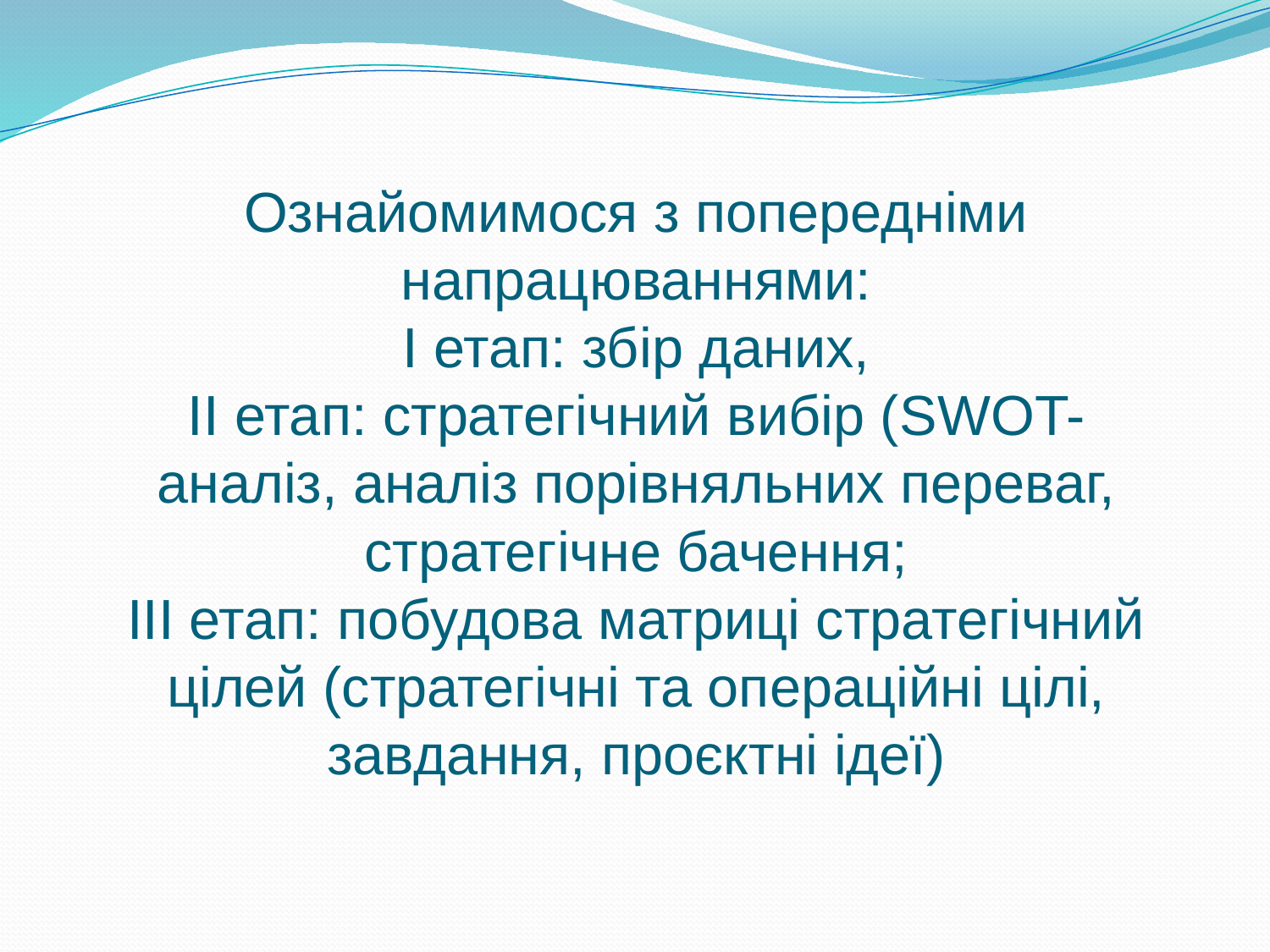

# Ознайомимося з попередніми напрацюваннями: І етап: збір даних, ІІ етап: стратегічний вибір (SWOT- аналіз, аналіз порівняльних переваг, стратегічне бачення; ІІІ етап: побудова матриці стратегічний цілей (стратегічні та операційні цілі, завдання, проєктні ідеї)